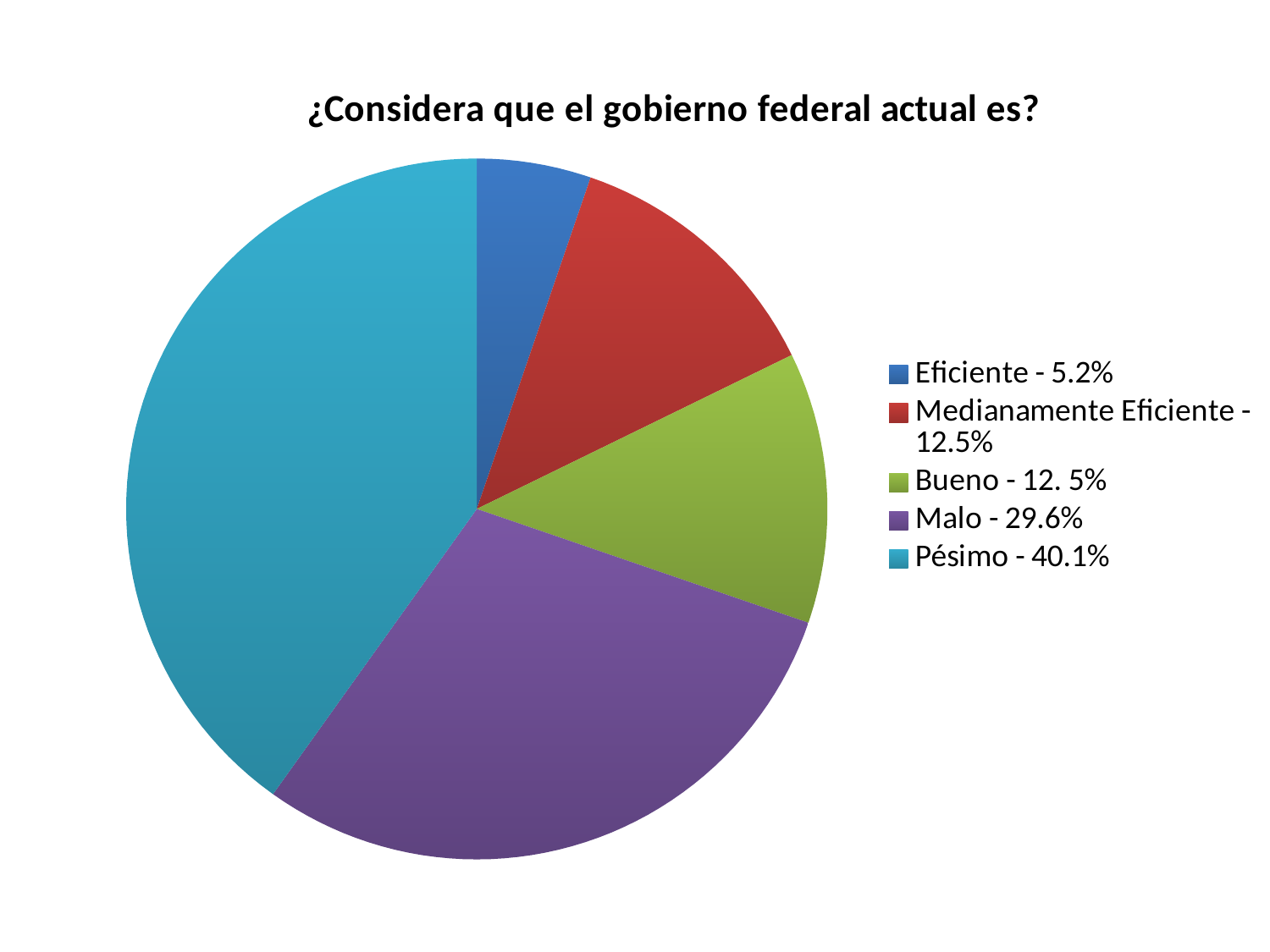

### Chart: ¿Considera que el gobierno federal actual es?

| Category | Ventas |
|---|---|
| Eficiente - 5.2% | 8.0 |
| Medianamente Eficiente - 12.5% | 19.0 |
| Bueno - 12. 5% | 19.0 |
| Malo - 29.6% | 45.0 |
| Pésimo - 40.1% | 61.0 |